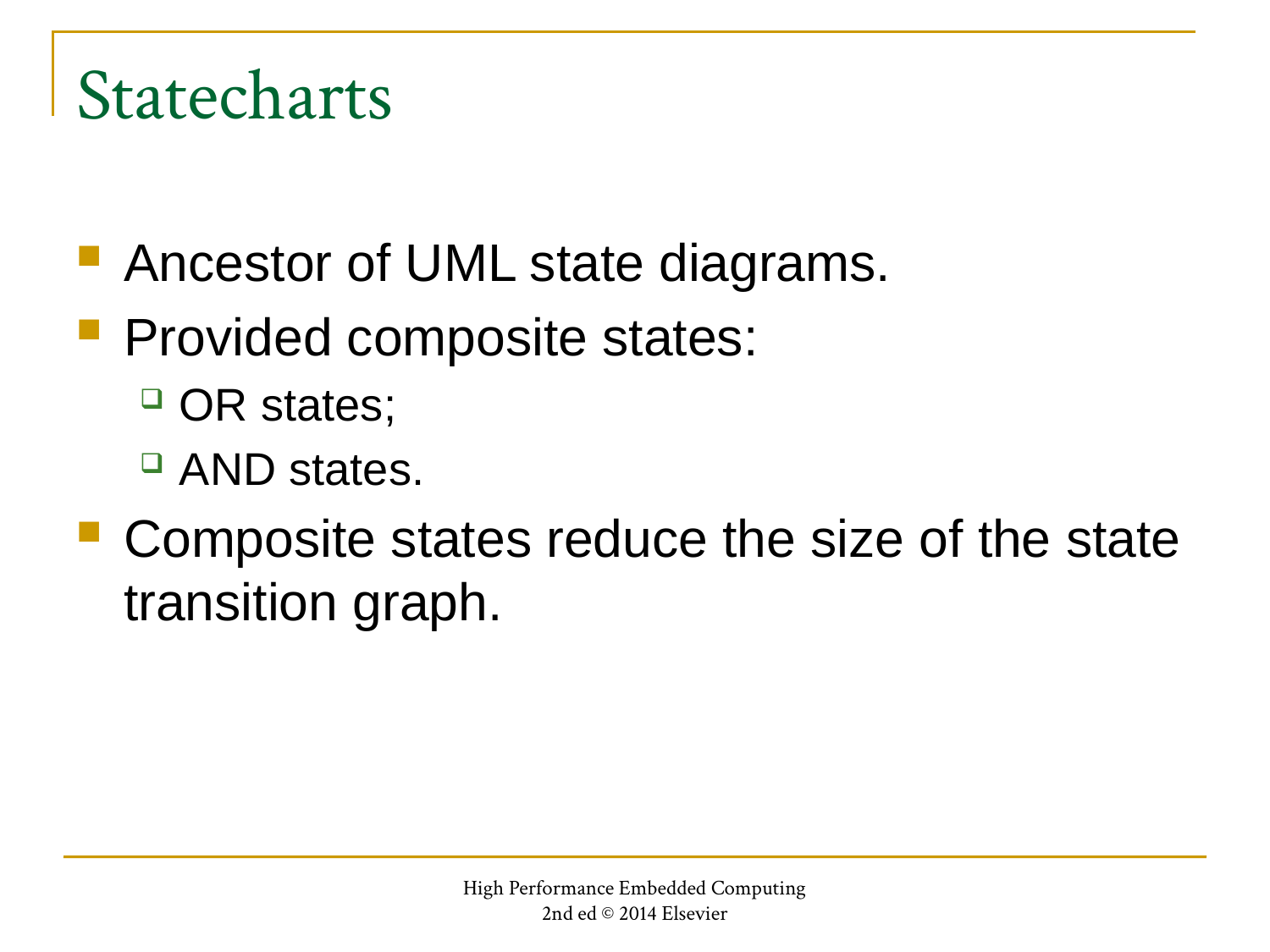

# Statecharts
Ancestor of UML state diagrams.
Provided composite states:
OR states;
AND states.
Composite states reduce the size of the state transition graph.
High Performance Embedded Computing 2nd ed © 2014 Elsevier